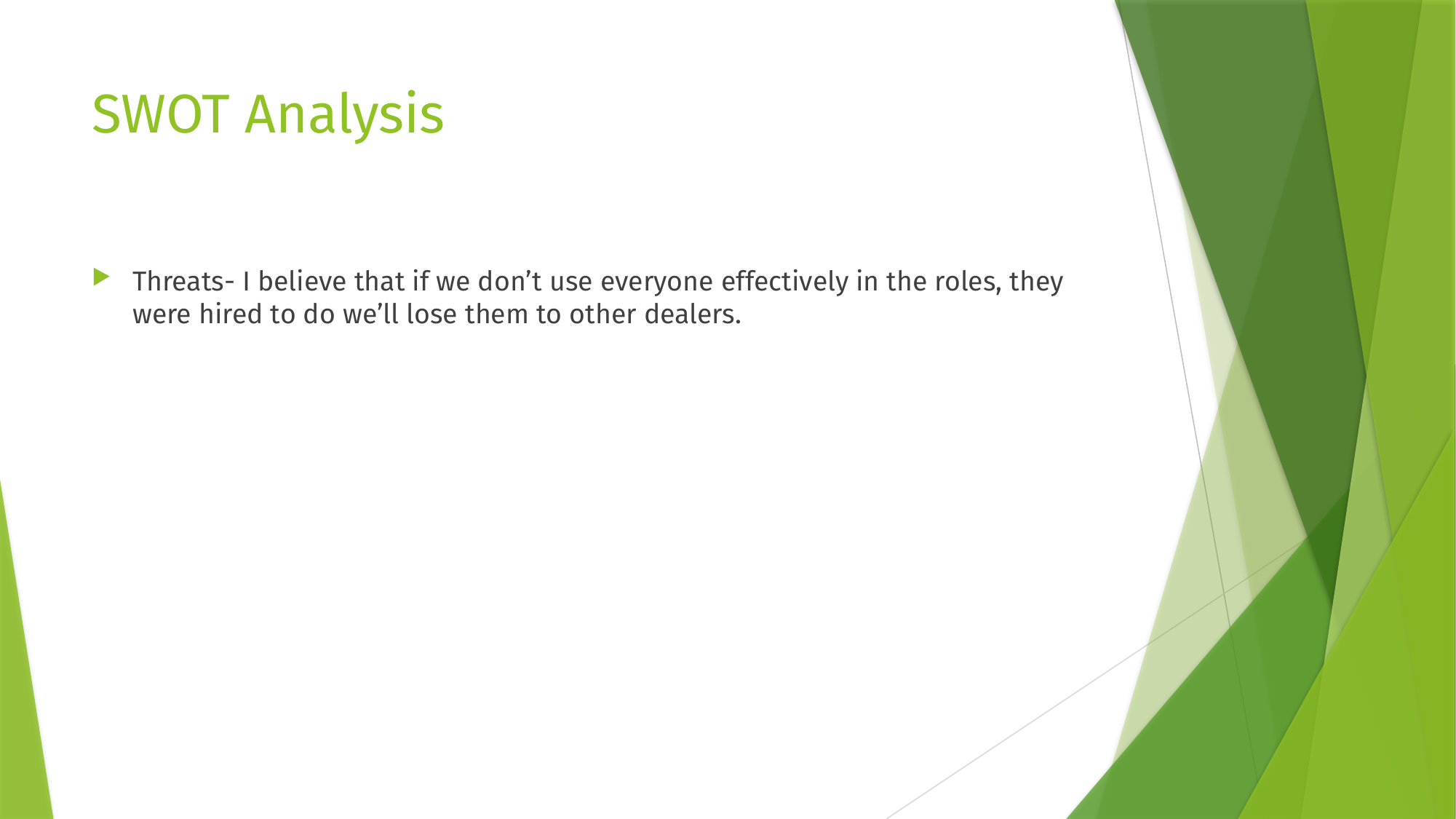

# SWOT Analysis
Threats- I believe that if we don’t use everyone effectively in the roles, they were hired to do we’ll lose them to other dealers.